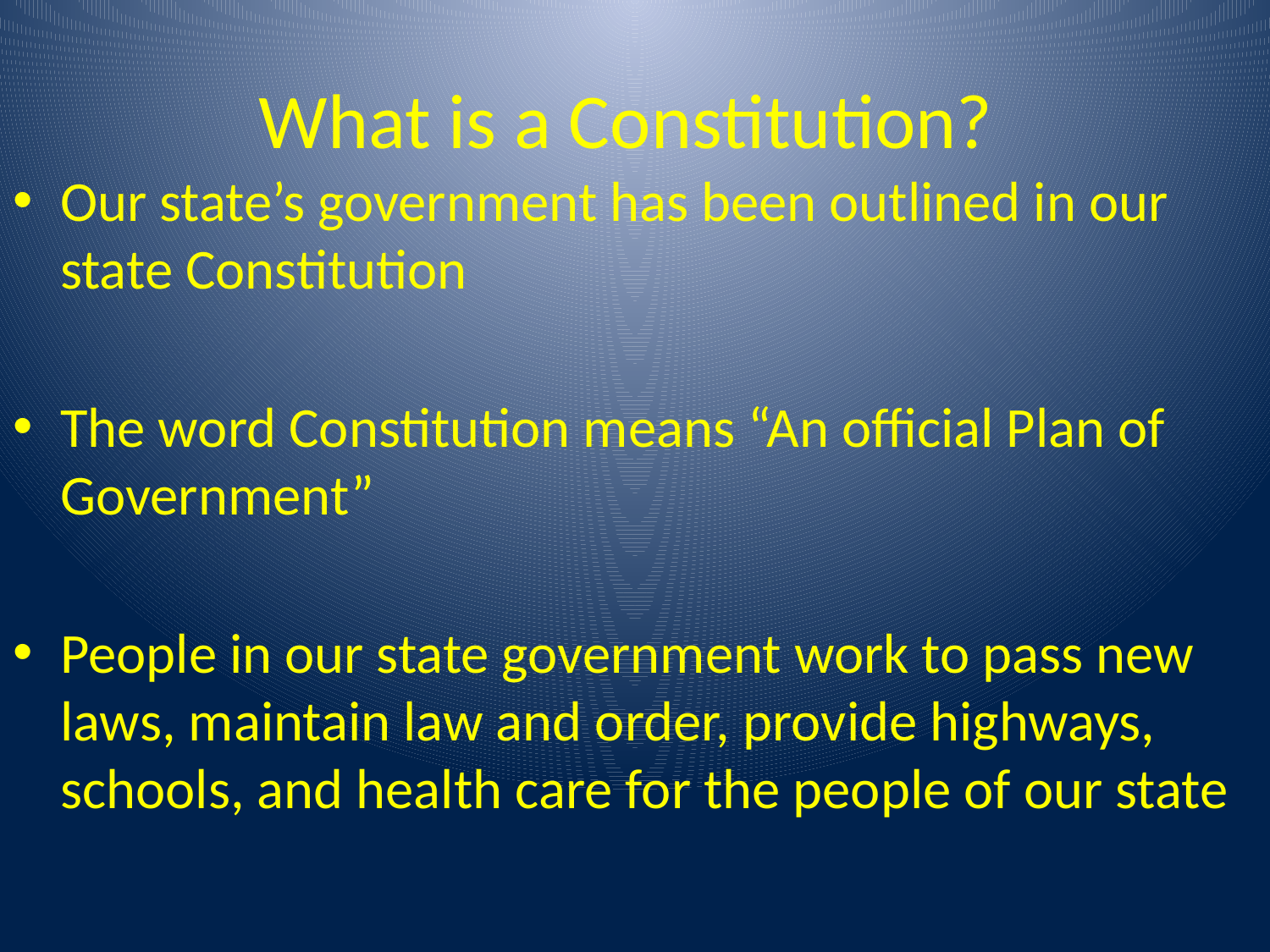

# What is a Constitution?
Our state’s government has been outlined in our state Constitution

The word Constitution means “An official Plan of Government”

People in our state government work to pass new laws, maintain law and order, provide highways, schools, and health care for the people of our state